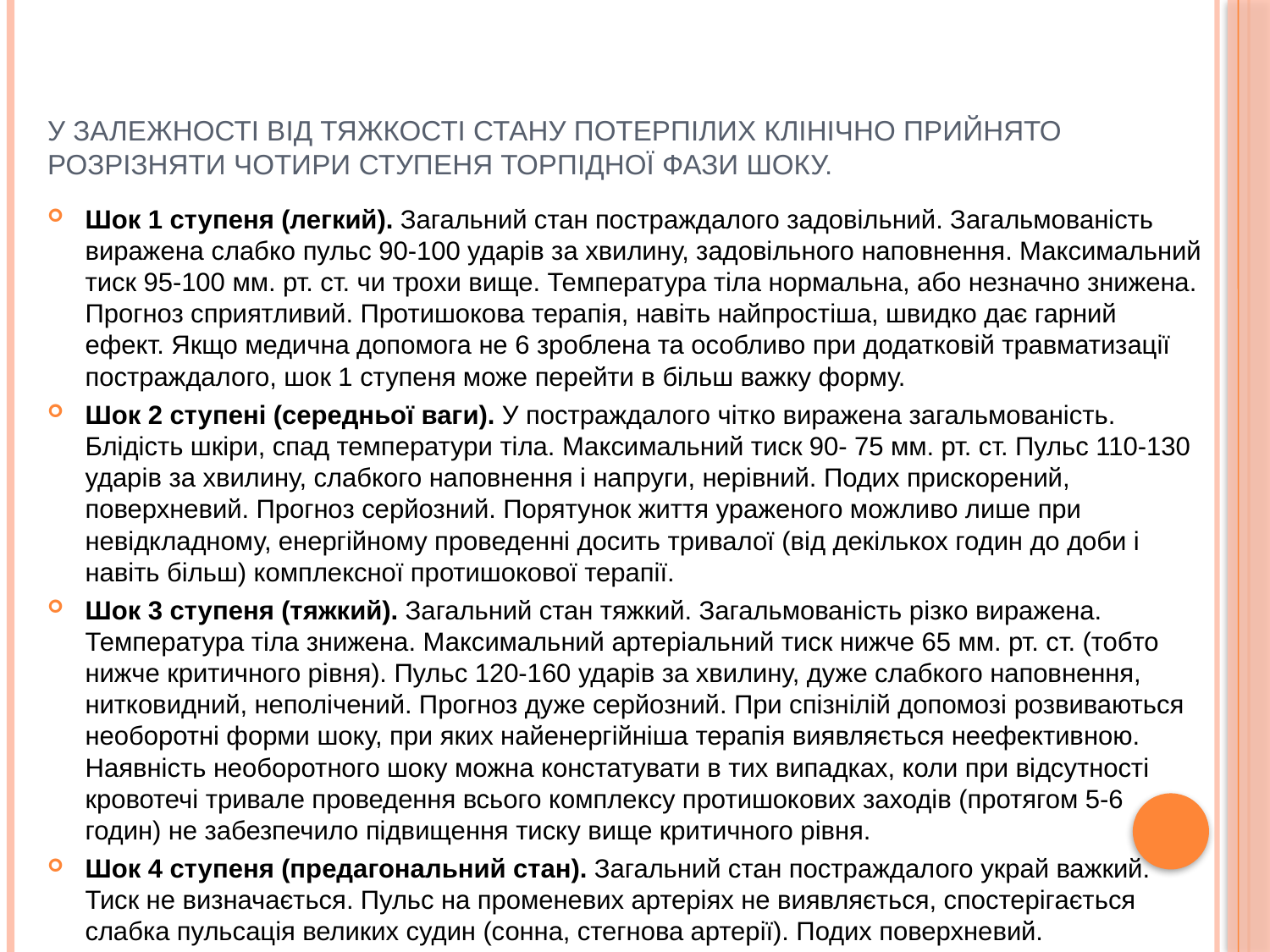

# У залежності від тяжкості стану потерпілих клінічно прийнято розрізняти чотири ступеня торпідної фази шоку.
Шок 1 ступеня (легкий). Загальний стан постраждалого задовільний. Загальмованість виражена слабко пульс 90-100 ударів за хвилину, задовільного наповнення. Максимальний тиск 95-100 мм. рт. ст. чи трохи вище. Температура тіла нормальна, або незначно знижена. Прогноз сприятливий. Протишокова терапія, навіть найпростіша, швидко дає гарний ефект. Якщо медична допомога не 6 зроблена та особливо при додатковій травматизації постраждалого, шок 1 ступеня може перейти в більш важку форму.
Шок 2 ступені (середньої ваги). У постраждалого чітко виражена загальмованість. Блідість шкіри, спад температури тіла. Максимальний тиск 90- 75 мм. рт. ст. Пульс 110-130 ударів за хвилину, слабкого наповнення і напруги, нерівний. Подих прискорений, поверхневий. Прогноз серйозний. Порятунок життя ураженого можливо лише при невідкладному, енергійному проведенні досить тривалої (від декількох годин до доби і навіть більш) комплексної протишокової терапії.
Шок 3 ступеня (тяжкий). Загальний стан тяжкий. Загальмованість різко виражена. Температура тіла знижена. Максимальний артеріальний тиск нижче 65 мм. рт. ст. (тобто нижче критичного рівня). Пульс 120-160 ударів за хвилину, дуже слабкого наповнення, нитковидний, неполічений. Прогноз дуже серйозний. При спізнілій допомозі розвиваються необоротні форми шоку, при яких найенергійніша терапія виявляється неефективною. Наявність необоротного шоку можна констатувати в тих випадках, коли при відсутності кровотечі тривале проведення всього комплексу протишокових заходів (протягом 5-6 годин) не забезпечило підвищення тиску вище критичного рівня.
Шок 4 ступеня (предагональний стан). Загальний стан постраждалого украй важкий. Тиск не визначається. Пульс на променевих артеріях не виявляється, спостерігається слабка пульсація великих судин (сонна, стегнова артерії). Подих поверхневий.